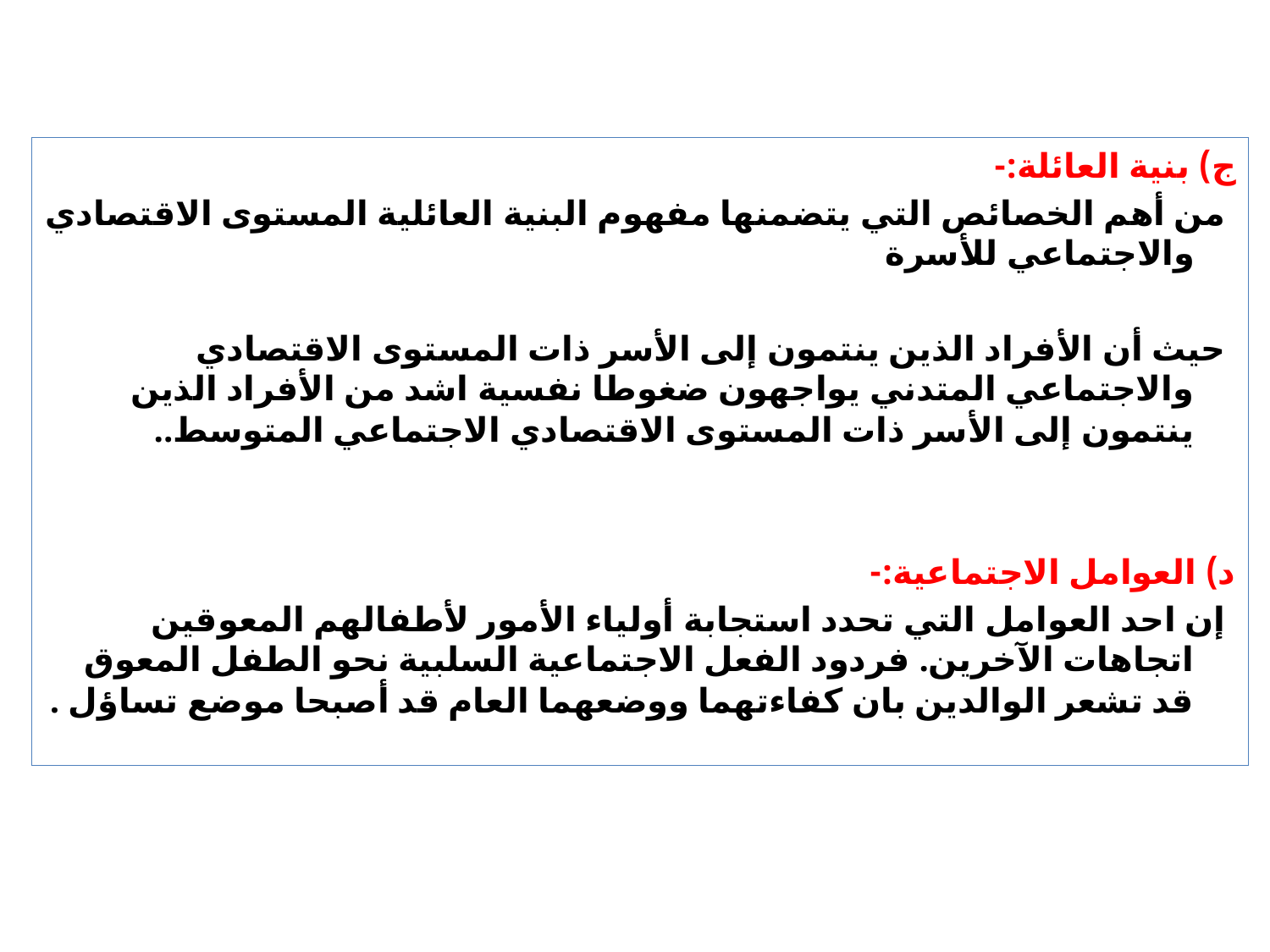

ج) بنية العائلة:-
 من أهم الخصائص التي يتضمنها مفهوم البنية العائلية المستوى الاقتصادي والاجتماعي للأسرة

 حيث أن الأفراد الذين ينتمون إلى الأسر ذات المستوى الاقتصادي والاجتماعي المتدني يواجهون ضغوطا نفسية اشد من الأفراد الذين ينتمون إلى الأسر ذات المستوى الاقتصادي الاجتماعي المتوسط..

د) العوامل الاجتماعية:-
 إن احد العوامل التي تحدد استجابة أولياء الأمور لأطفالهم المعوقين اتجاهات الآخرين. فردود الفعل الاجتماعية السلبية نحو الطفل المعوق قد تشعر الوالدين بان كفاءتهما ووضعهما العام قد أصبحا موضع تساؤل .